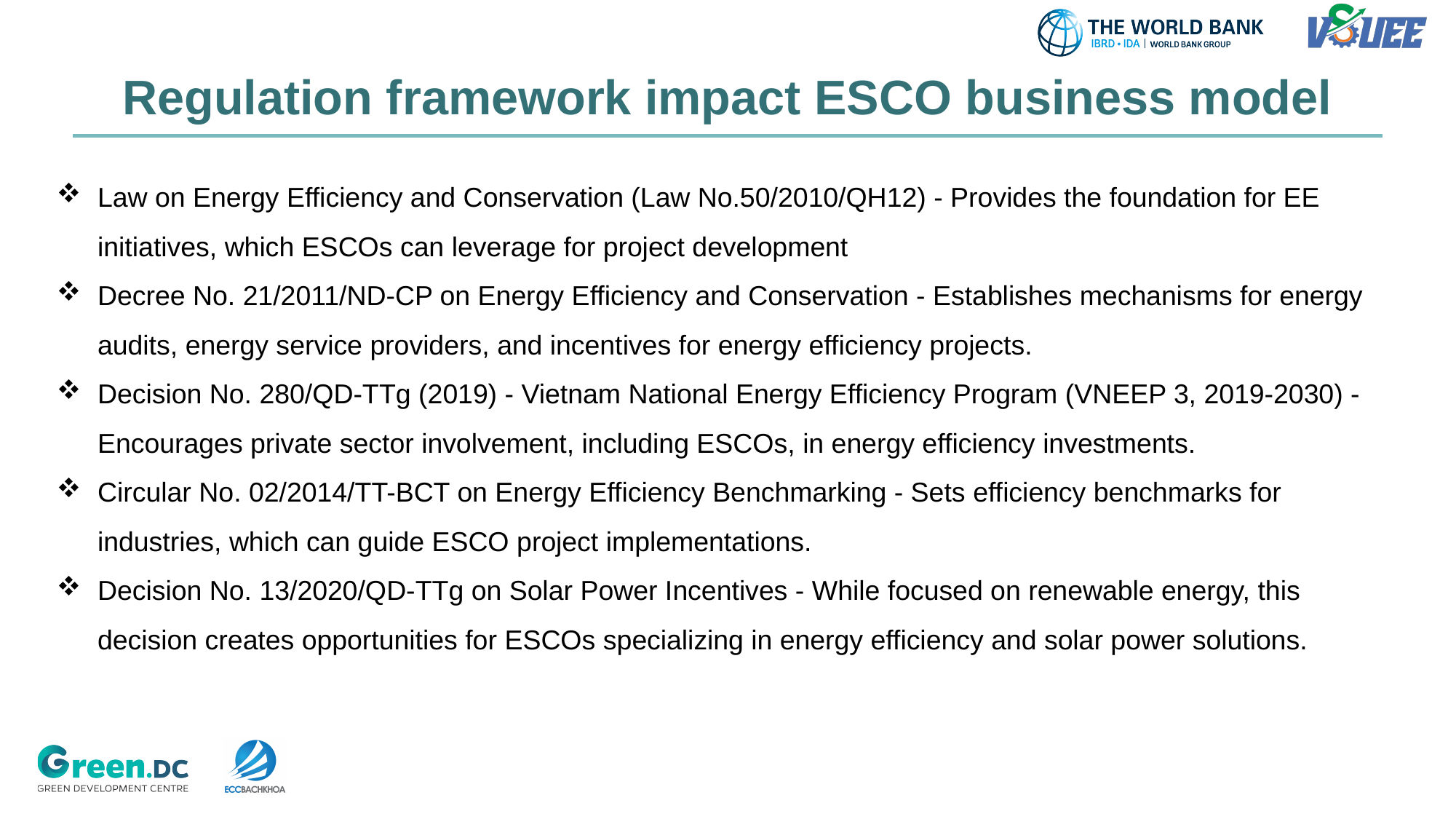

# Regulation framework impact ESCO business model
Law on Energy Efficiency and Conservation (Law No.50/2010/QH12) - Provides the foundation for EE initiatives, which ESCOs can leverage for project development
Decree No. 21/2011/ND-CP on Energy Efficiency and Conservation - Establishes mechanisms for energy audits, energy service providers, and incentives for energy efficiency projects.
Decision No. 280/QD-TTg (2019) - Vietnam National Energy Efficiency Program (VNEEP 3, 2019-2030) - Encourages private sector involvement, including ESCOs, in energy efficiency investments.
Circular No. 02/2014/TT-BCT on Energy Efficiency Benchmarking - Sets efficiency benchmarks for industries, which can guide ESCO project implementations.
Decision No. 13/2020/QD-TTg on Solar Power Incentives - While focused on renewable energy, this decision creates opportunities for ESCOs specializing in energy efficiency and solar power solutions.